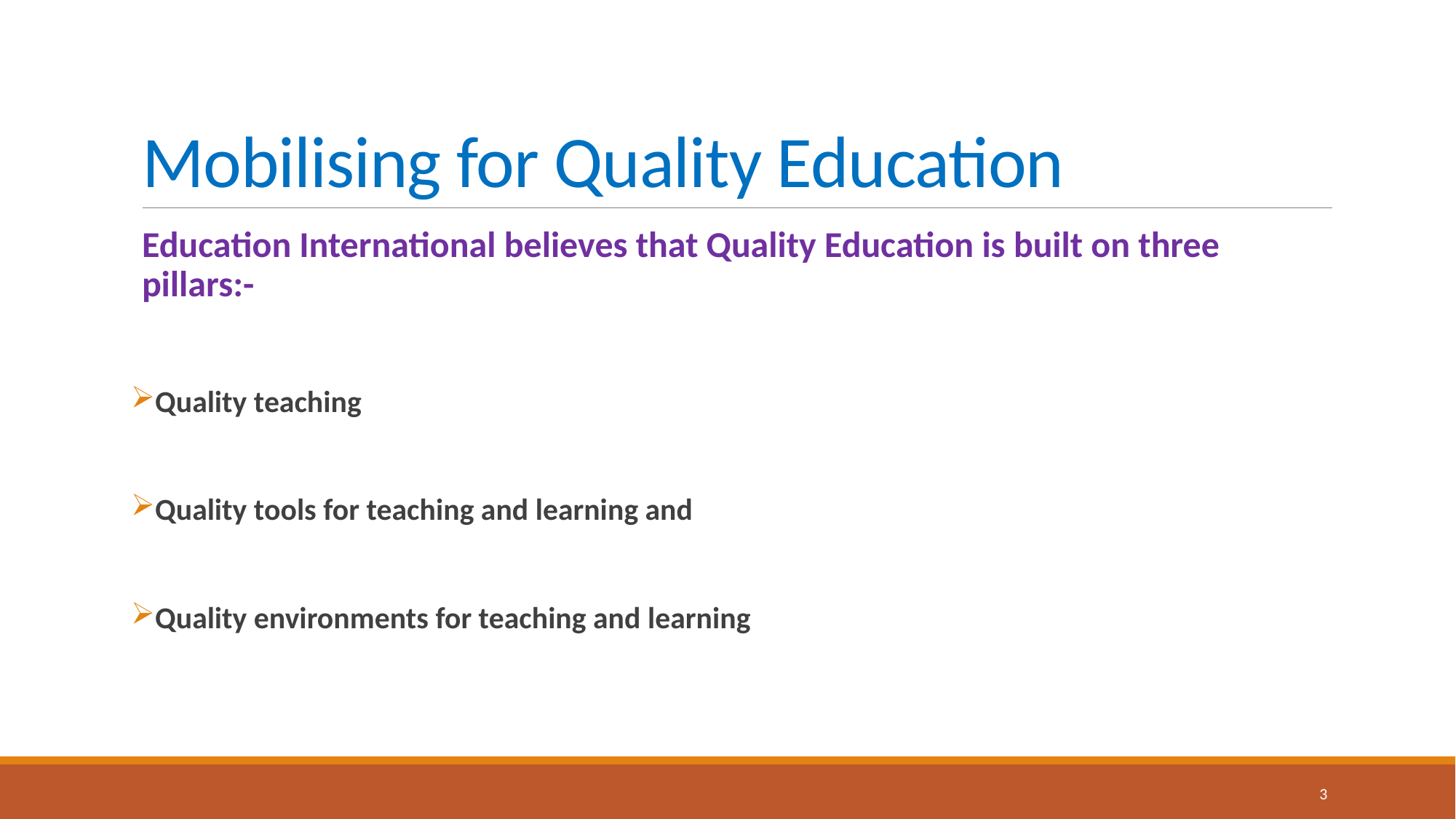

# Mobilising for Quality Education
Education International believes that Quality Education is built on three pillars:-

Quality teaching

Quality tools for teaching and learning and

Quality environments for teaching and learning

3